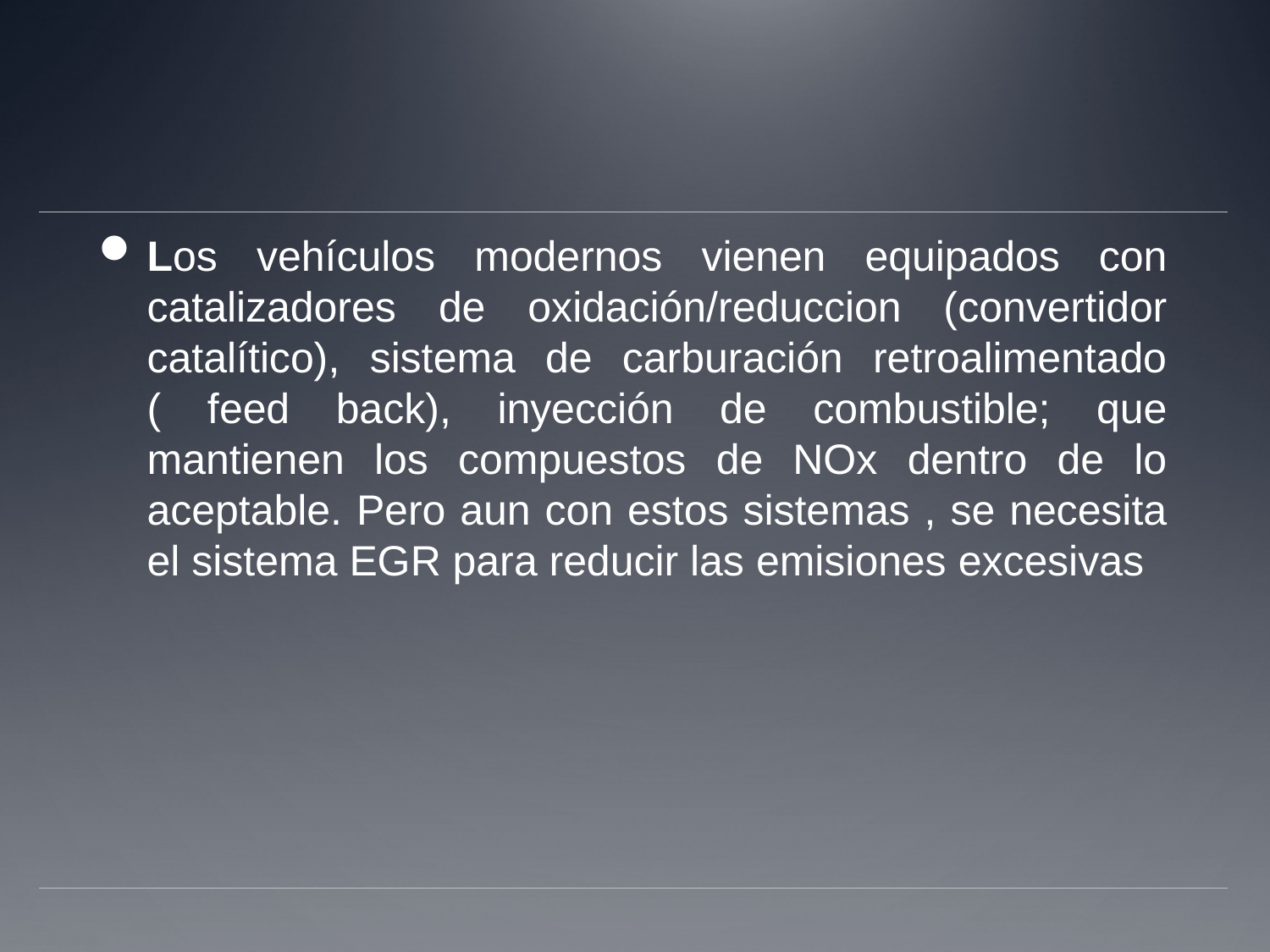

Los vehículos modernos vienen equipados con catalizadores de oxidación/reduccion (convertidor catalítico), sistema de carburación retroalimentado ( feed back), inyección de combustible; que mantienen los compuestos de NOx dentro de lo aceptable. Pero aun con estos sistemas , se necesita el sistema EGR para reducir las emisiones excesivas